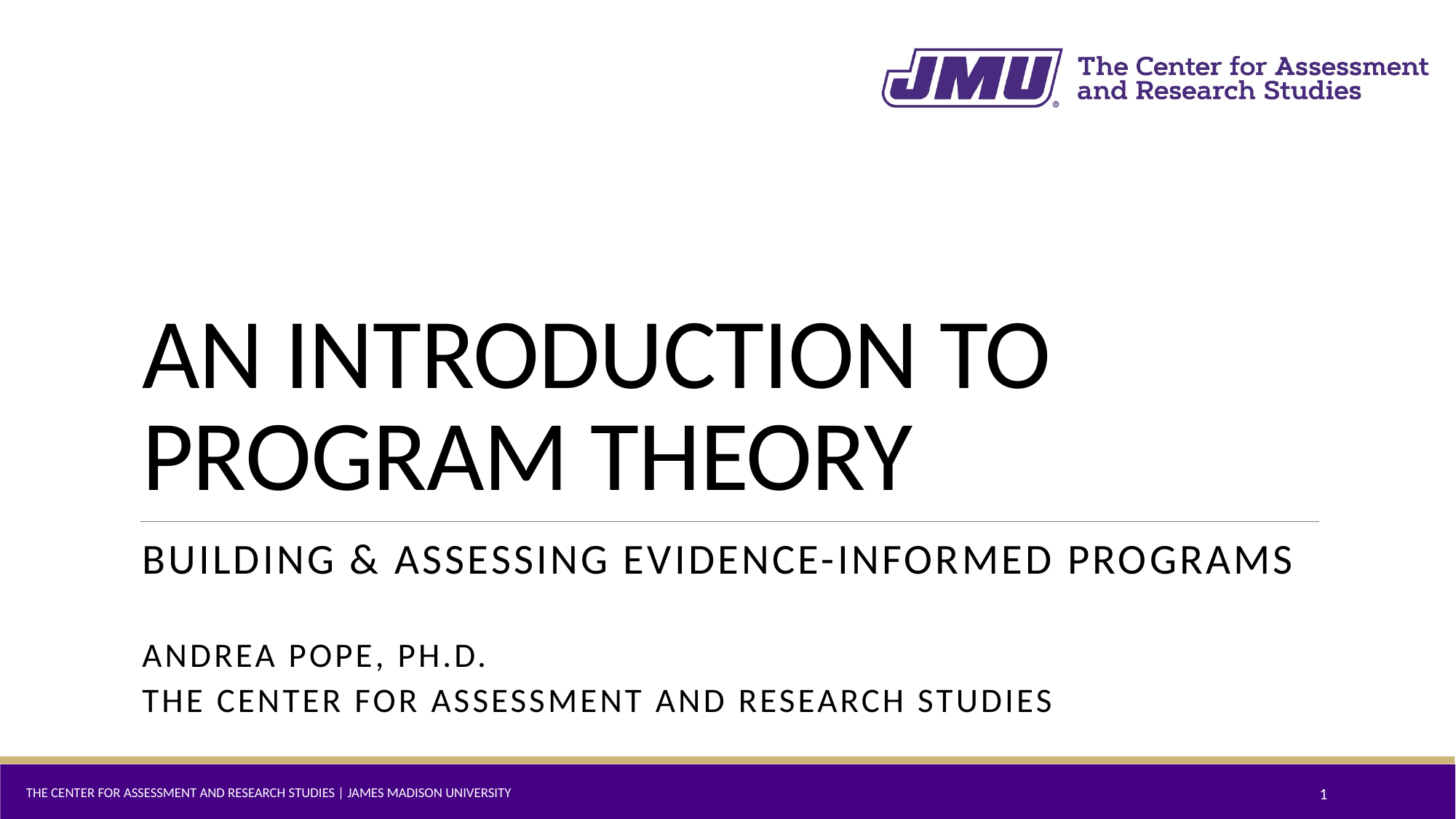

# An Introduction to Program Theory
Building & Assessing Evidence-Informed Programs

Andrea Pope, ph.D.
The Center for Assessment and Research Studies
The Center for Assessment and Research Studies | James Madison University
1